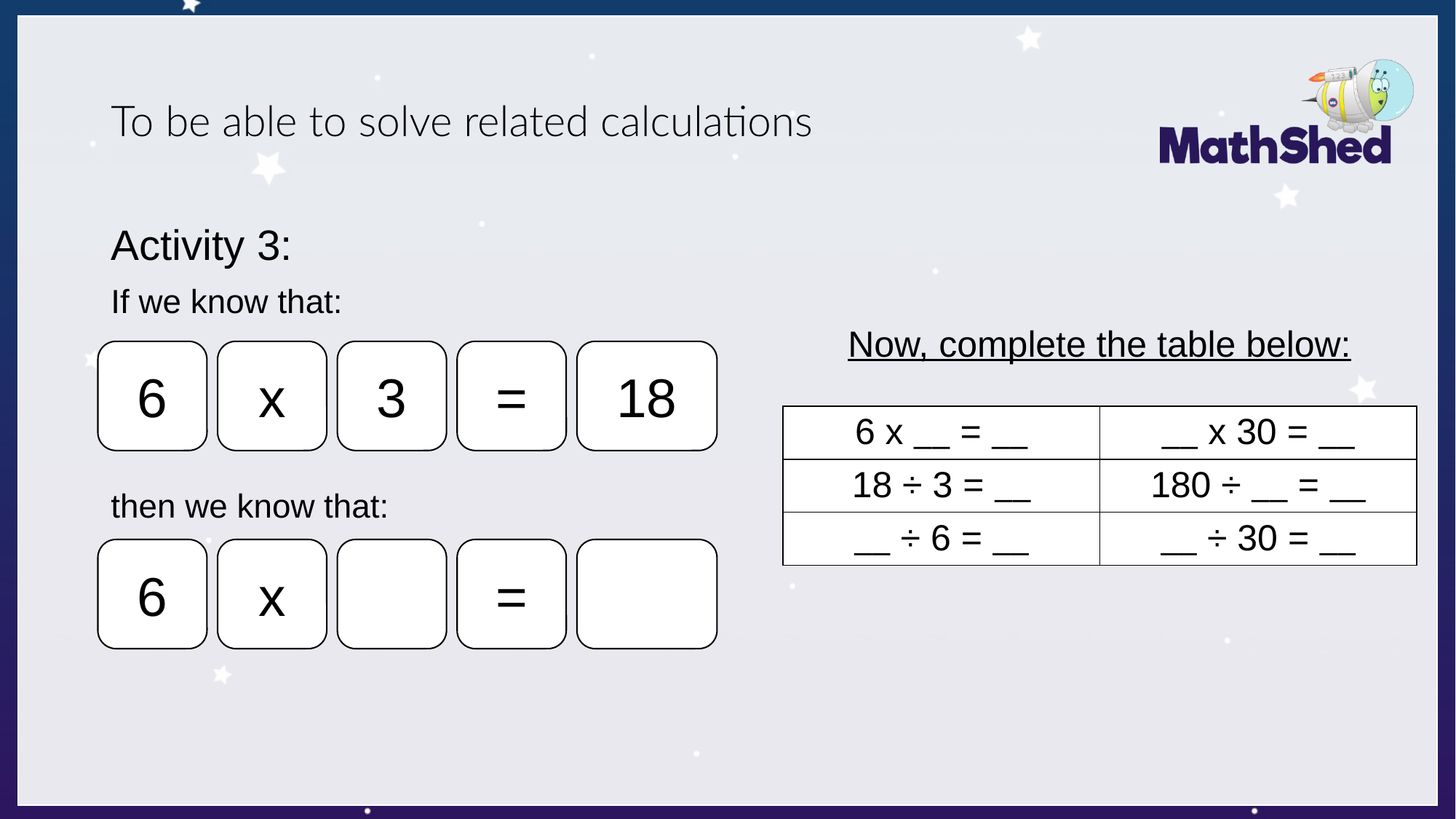

# To be able to solve related calculations
Activity 3:
If we know that:

then we know that:

Now, complete the table below:
6
x
3
=
18
| 6 x \_\_ = \_\_ | \_\_ x 30 = \_\_ |
| --- | --- |
| 18 ÷ 3 = \_\_ | 180 ÷ \_\_ = \_\_ |
| \_\_ ÷ 6 = \_\_ | \_\_ ÷ 30 = \_\_ |
6
x
30
=
180